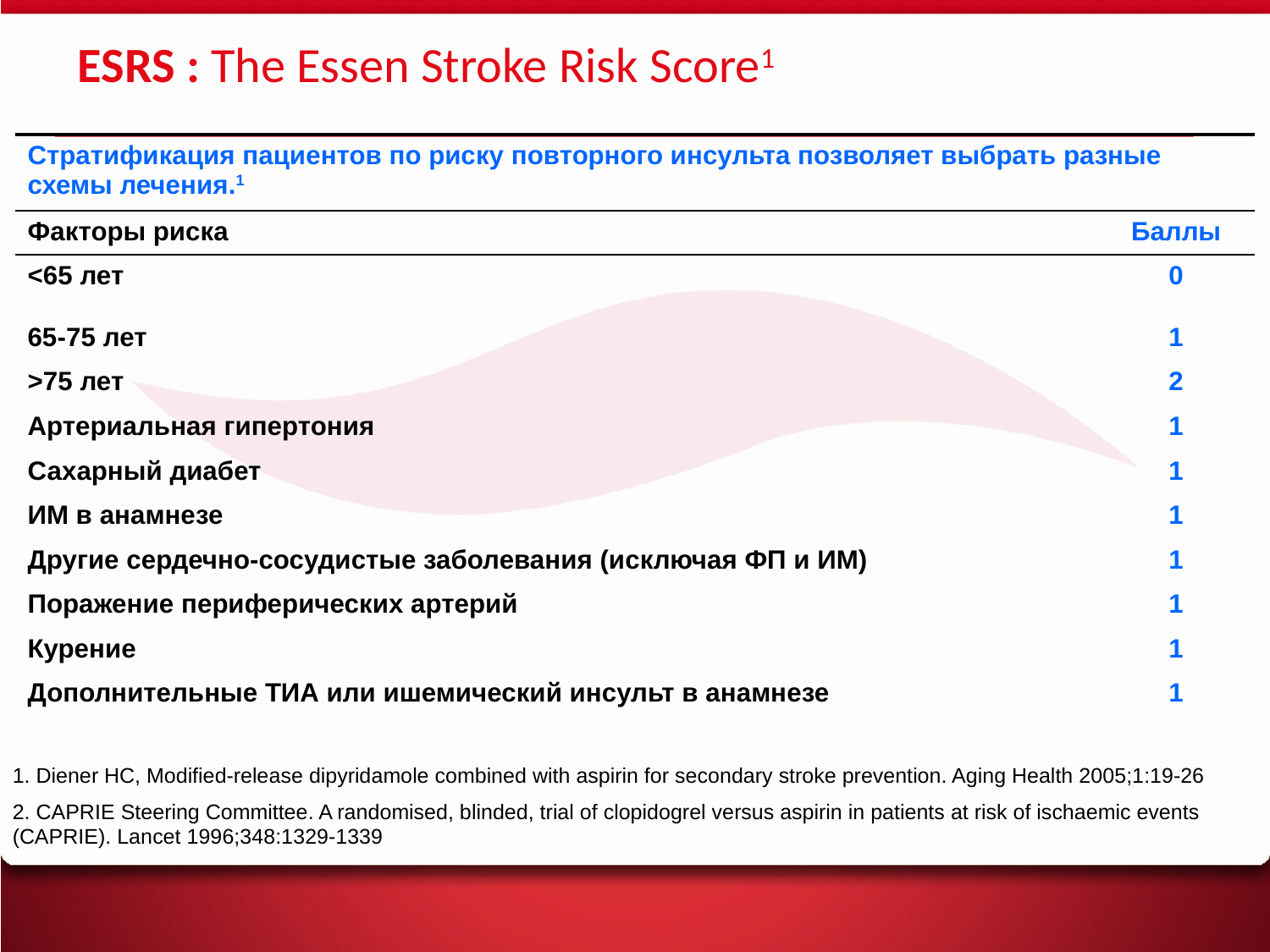

ESRS : The Essen Stroke Risk Score1
| Стратификация пациентов по риску повторного инсульта позволяет выбрать разные схемы лечения.1 |  |
| --- | --- |
| Факторы риска | Баллы |
| <65 лет | 0 |
| 65-75 лет | 1 |
| >75 лет | 2 |
| Артериальная гипертония | 1 |
| Сахарный диабет | 1 |
| ИМ в анамнезе | 1 |
| Другие сердечно-сосудистые заболевания (исключая ФП и ИМ) | 1 |
| Поражение периферических артерий | 1 |
| Курение | 1 |
| Дополнительные ТИА или ишемический инсульт в анамнезе | 1 |
1. Diener HC, Modified-release dipyridamole combined with aspirin for secondary stroke prevention. Aging Health 2005;1:19-26
2. CAPRIE Steering Committee. A randomised, blinded, trial of clopidogrel versus aspirin in patients at risk of ischaemic events (CAPRIE). Lancet 1996;348:1329-1339